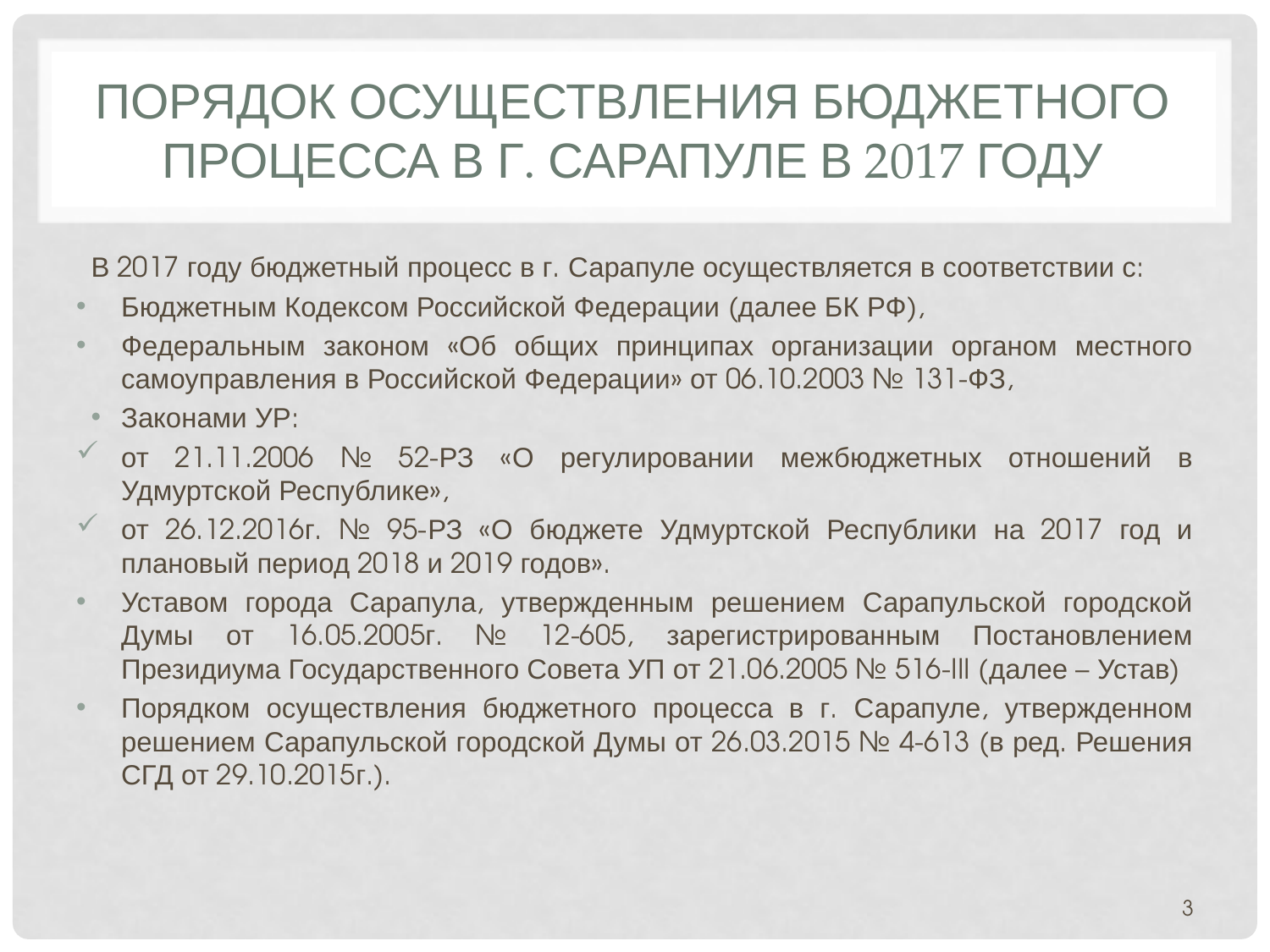

# Порядок осуществления бюджетного процесса в г. Сарапуле в 2017 году
В 2017 году бюджетный процесс в г. Сарапуле осуществляется в соответствии с:
Бюджетным Кодексом Российской Федерации (далее БК РФ),
Федеральным законом «Об общих принципах организации органом местного самоуправления в Российской Федерации» от 06.10.2003 № 131-ФЗ,
Законами УР:
от 21.11.2006 № 52-РЗ «О регулировании межбюджетных отношений в Удмуртской Республике»,
от 26.12.2016г. № 95-РЗ «О бюджете Удмуртской Республики на 2017 год и плановый период 2018 и 2019 годов».
Уставом города Сарапула, утвержденным решением Сарапульской городской Думы от 16.05.2005г. № 12-605, зарегистрированным Постановлением Президиума Государственного Совета УП от 21.06.2005 № 516-III (далее – Устав)
Порядком осуществления бюджетного процесса в г. Сарапуле, утвержденном решением Сарапульской городской Думы от 26.03.2015 № 4-613 (в ред. Решения СГД от 29.10.2015г.).

3